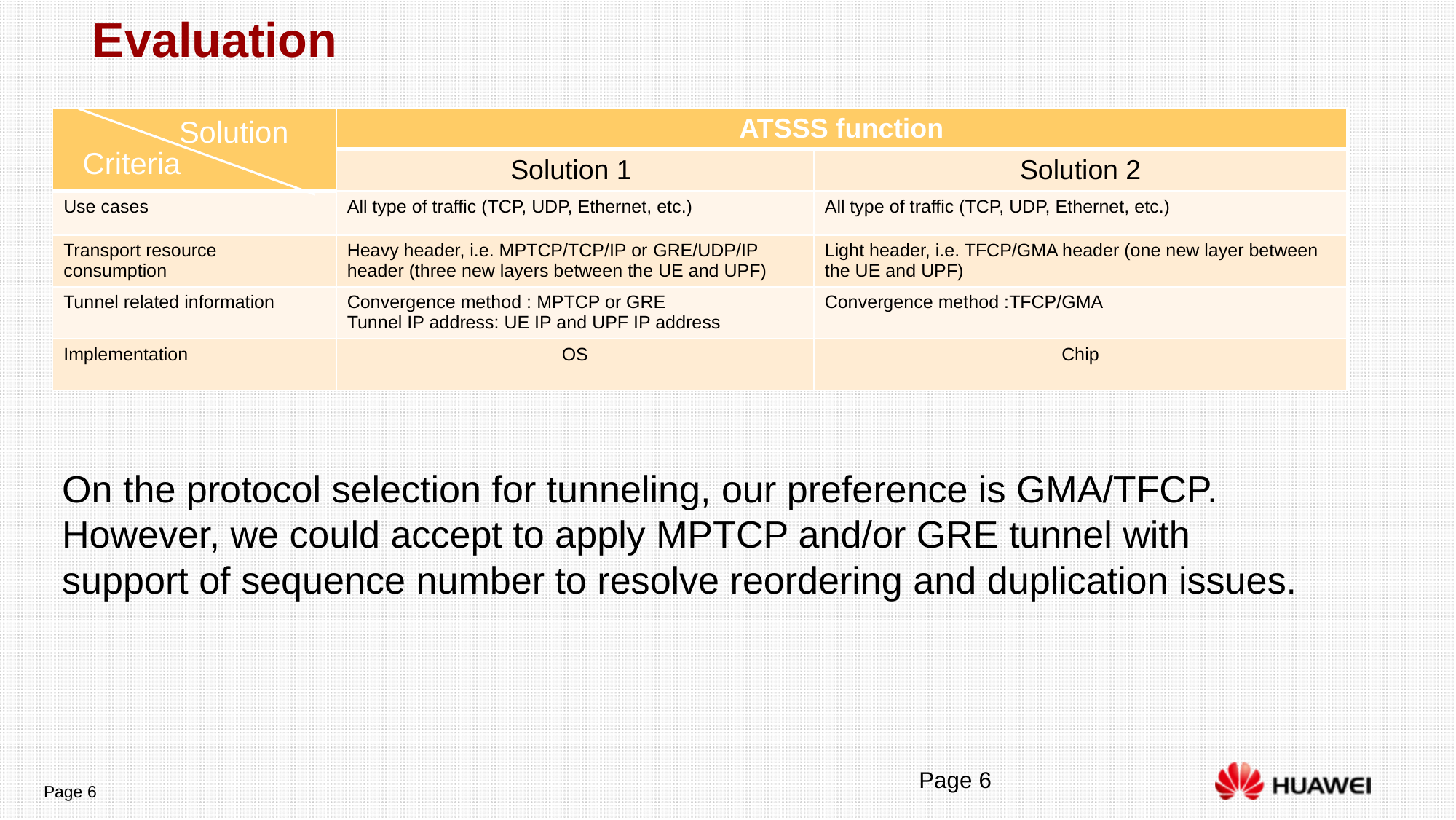

# Evaluation
|  | ATSSS function |  |
| --- | --- | --- |
|  | Solution 1 | Solution 2 |
| Use cases | All type of traffic (TCP, UDP, Ethernet, etc.) | All type of traffic (TCP, UDP, Ethernet, etc.) |
| Transport resource consumption | Heavy header, i.e. MPTCP/TCP/IP or GRE/UDP/IP header (three new layers between the UE and UPF) | Light header, i.e. TFCP/GMA header (one new layer between the UE and UPF) |
| Tunnel related information | Convergence method : MPTCP or GRE Tunnel IP address: UE IP and UPF IP address | Convergence method :TFCP/GMA |
| Implementation | OS | Chip |
Solution
Criteria
On the protocol selection for tunneling, our preference is GMA/TFCP.  However, we could accept to apply MPTCP and/or GRE tunnel with support of sequence number to resolve reordering and duplication issues.